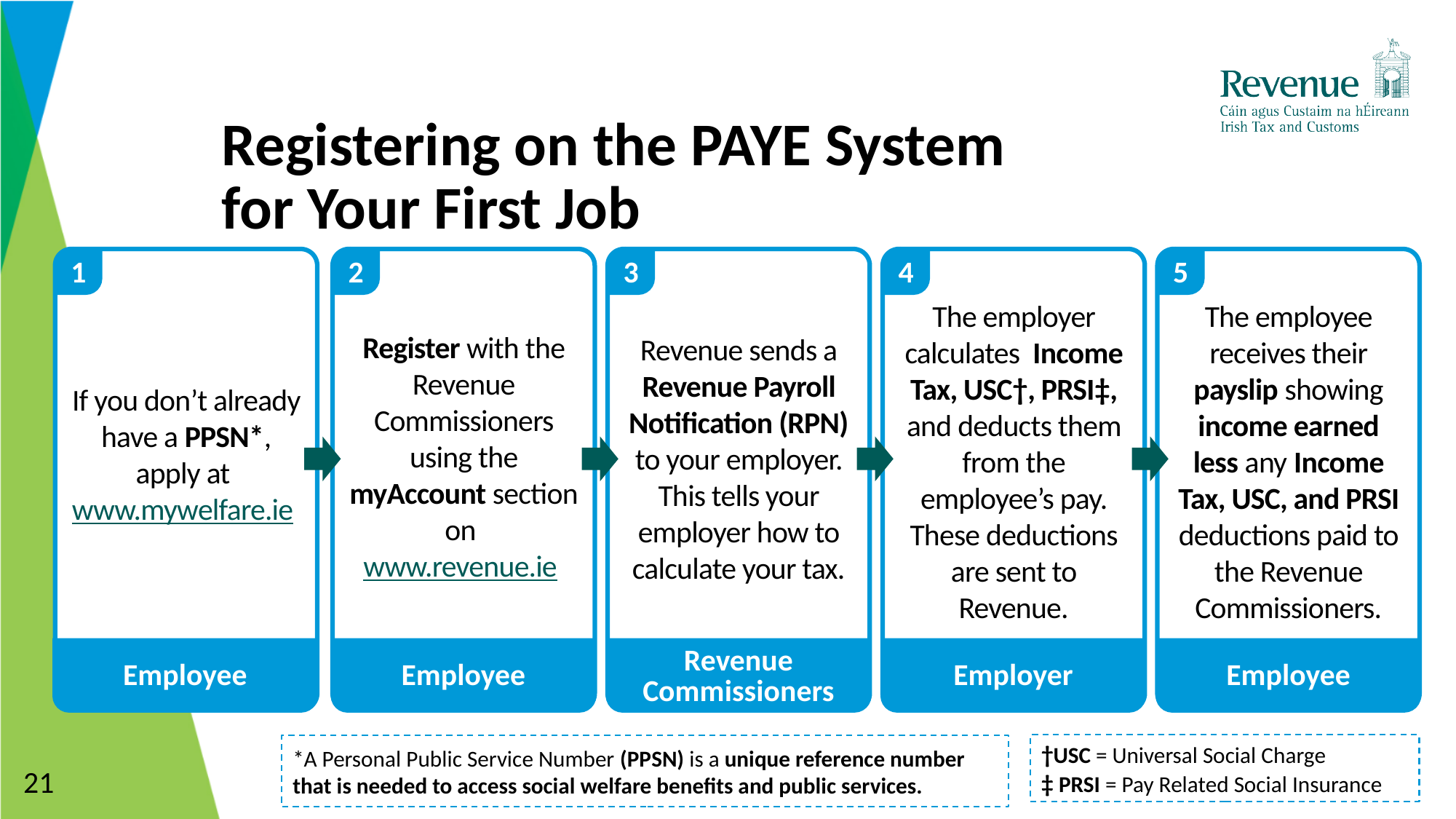

# Registering on the PAYE System for Your First Job
1
2
3
4
5
If you don’t already have a PPSN*, apply at www.mywelfare.ie
Register with the Revenue Commissioners using the myAccount section on www.revenue.ie
Revenue sends a Revenue Payroll Notification (RPN) to your employer. This tells your employer how to calculate your tax.
The employer calculates  Income Tax, USC†, PRSI‡, and deducts them from the employee’s pay. These deductions are sent to Revenue.
The employee receives their payslip showing income earned less any Income Tax, USC, and PRSI deductions paid to the Revenue Commissioners.

Employee
Employee
Revenue
Commissioners
Employer
Employee
*A Personal Public Service Number (PPSN) is a unique reference number that is needed to access social welfare benefits and public services.
†USC = Universal Social Charge
‡ PRSI = Pay Related Social Insurance
21